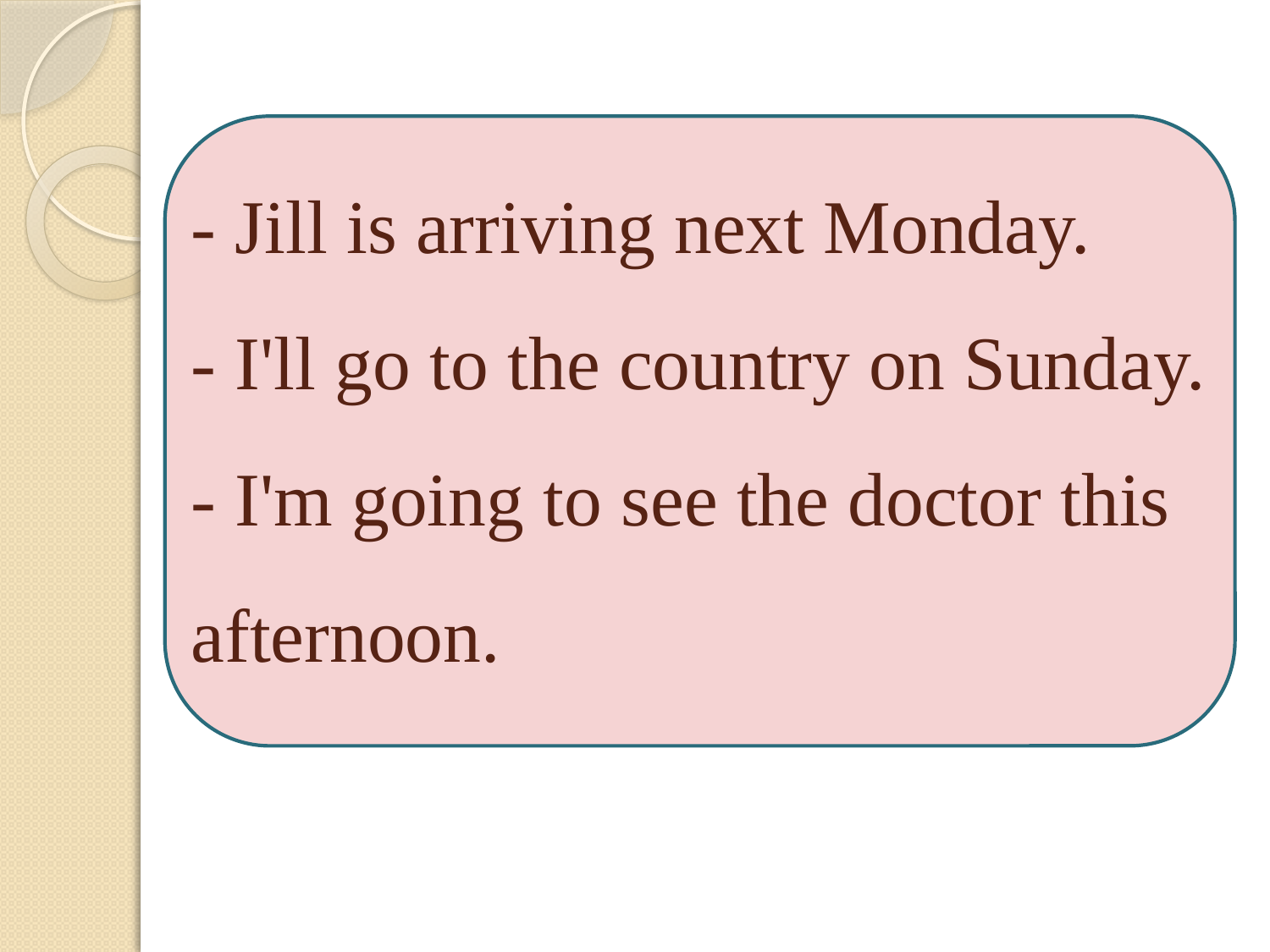

# - Jill is arriving next Monday. - I'll go to the country on Sunday. - I'm going to see the doctor this afternoon.